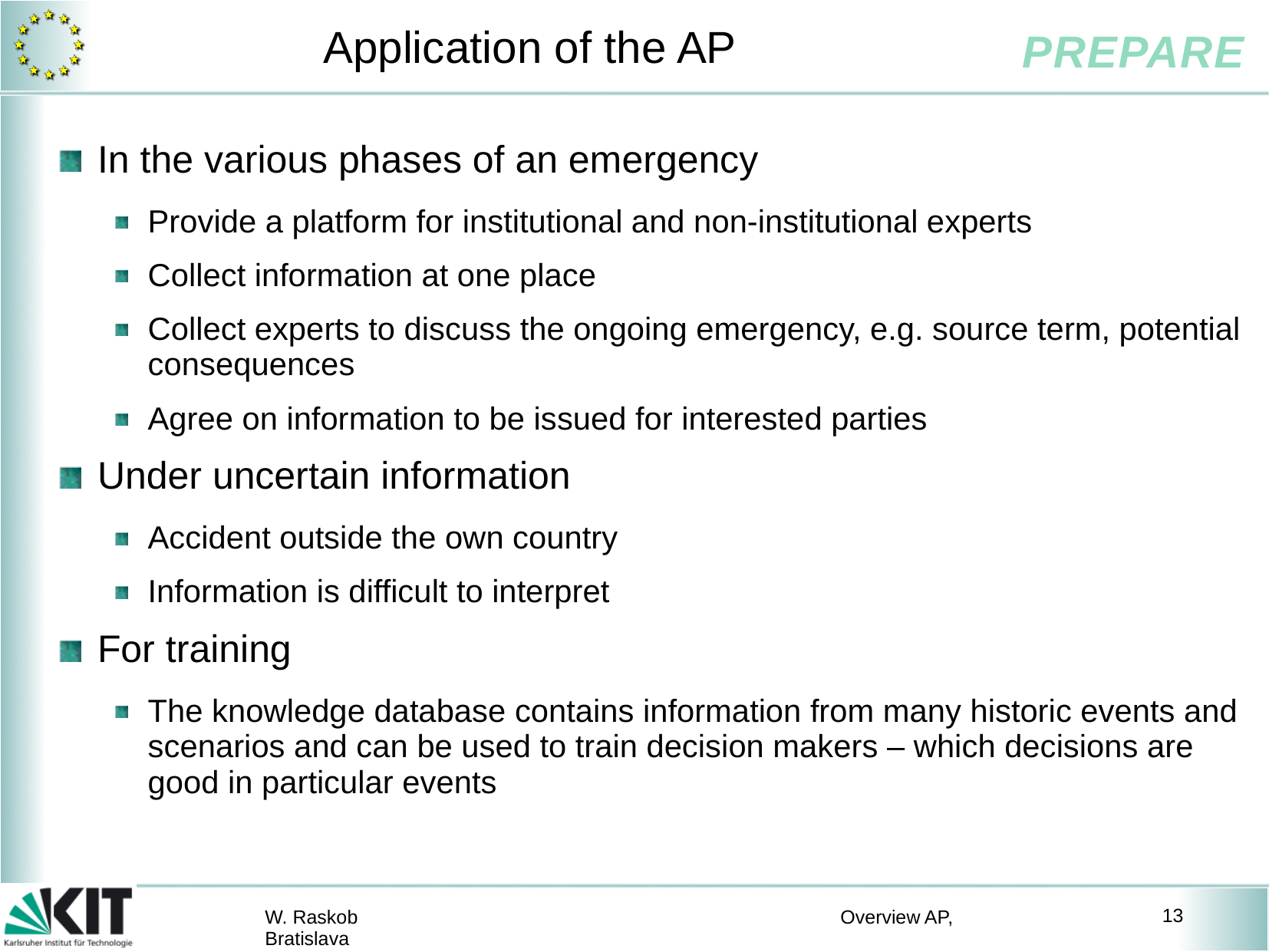

# Application of the AP
In the various phases of an emergency
Provide a platform for institutional and non-institutional experts
Collect information at one place
Collect experts to discuss the ongoing emergency, e.g. source term, potential consequences
Agree on information to be issued for interested parties
Under uncertain information
Accident outside the own country
Information is difficult to interpret
For training
The knowledge database contains information from many historic events and scenarios and can be used to train decision makers – which decisions are good in particular events